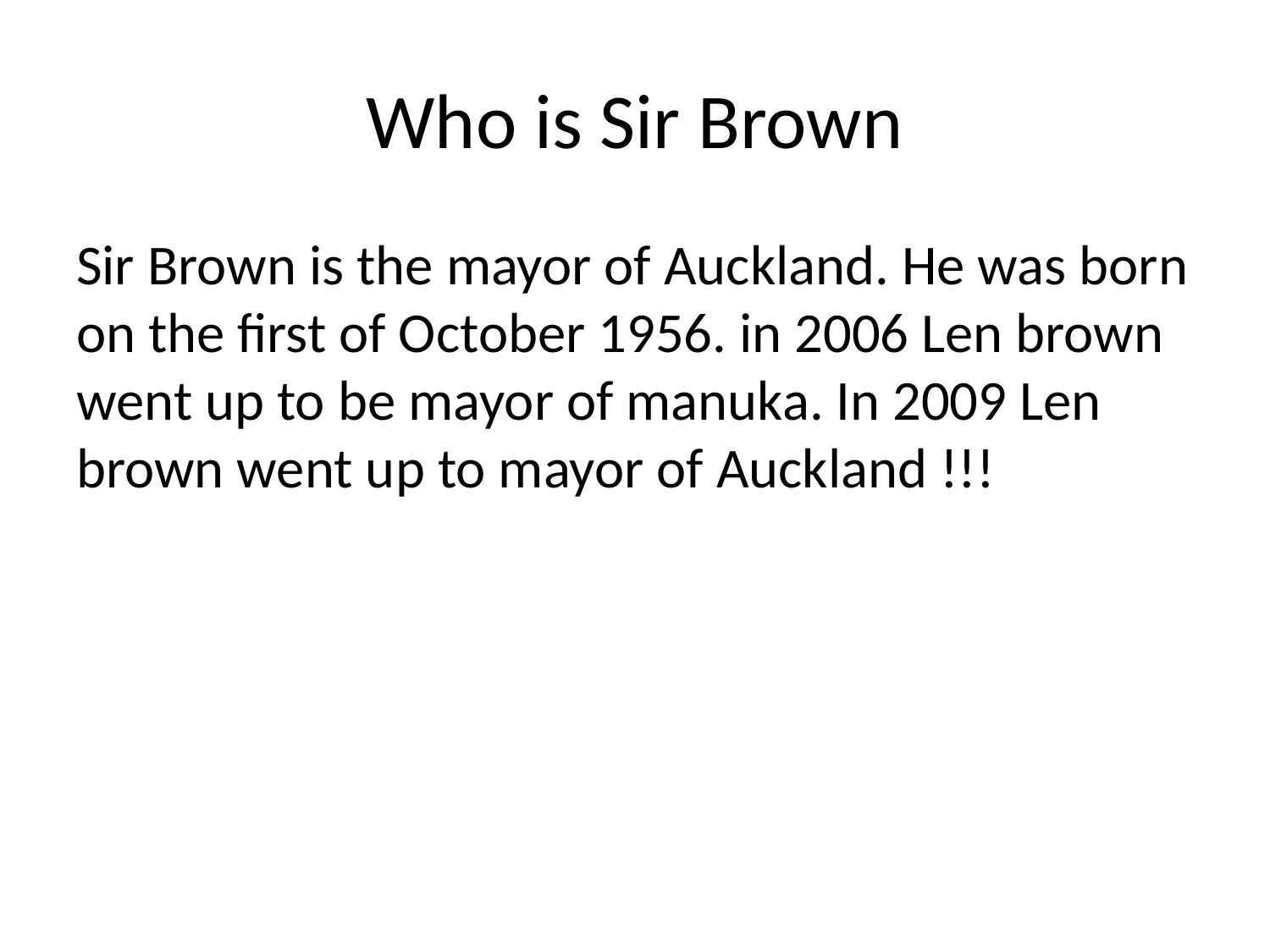

# Who is Sir Brown
Sir Brown is the mayor of Auckland. He was born on the first of October 1956. in 2006 Len brown went up to be mayor of manuka. In 2009 Len brown went up to mayor of Auckland !!!